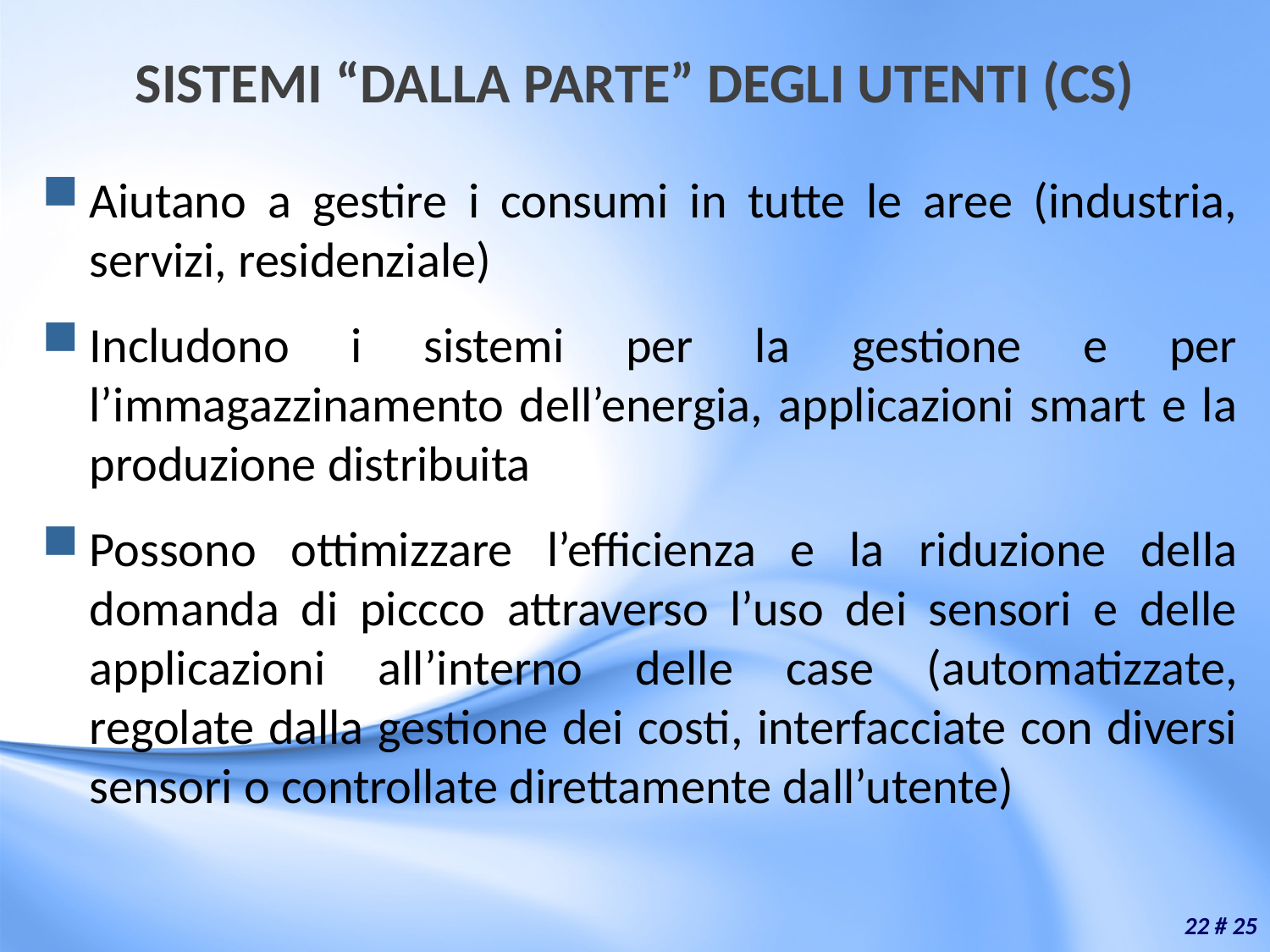

# SISTEMI “DALLA PARTE” DEGLI UTENTI (CS)
Aiutano a gestire i consumi in tutte le aree (industria, servizi, residenziale)
Includono i sistemi per la gestione e per l’immagazzinamento dell’energia, applicazioni smart e la produzione distribuita
Possono ottimizzare l’efficienza e la riduzione della domanda di piccco attraverso l’uso dei sensori e delle applicazioni all’interno delle case (automatizzate, regolate dalla gestione dei costi, interfacciate con diversi sensori o controllate direttamente dall’utente)
22 # 25